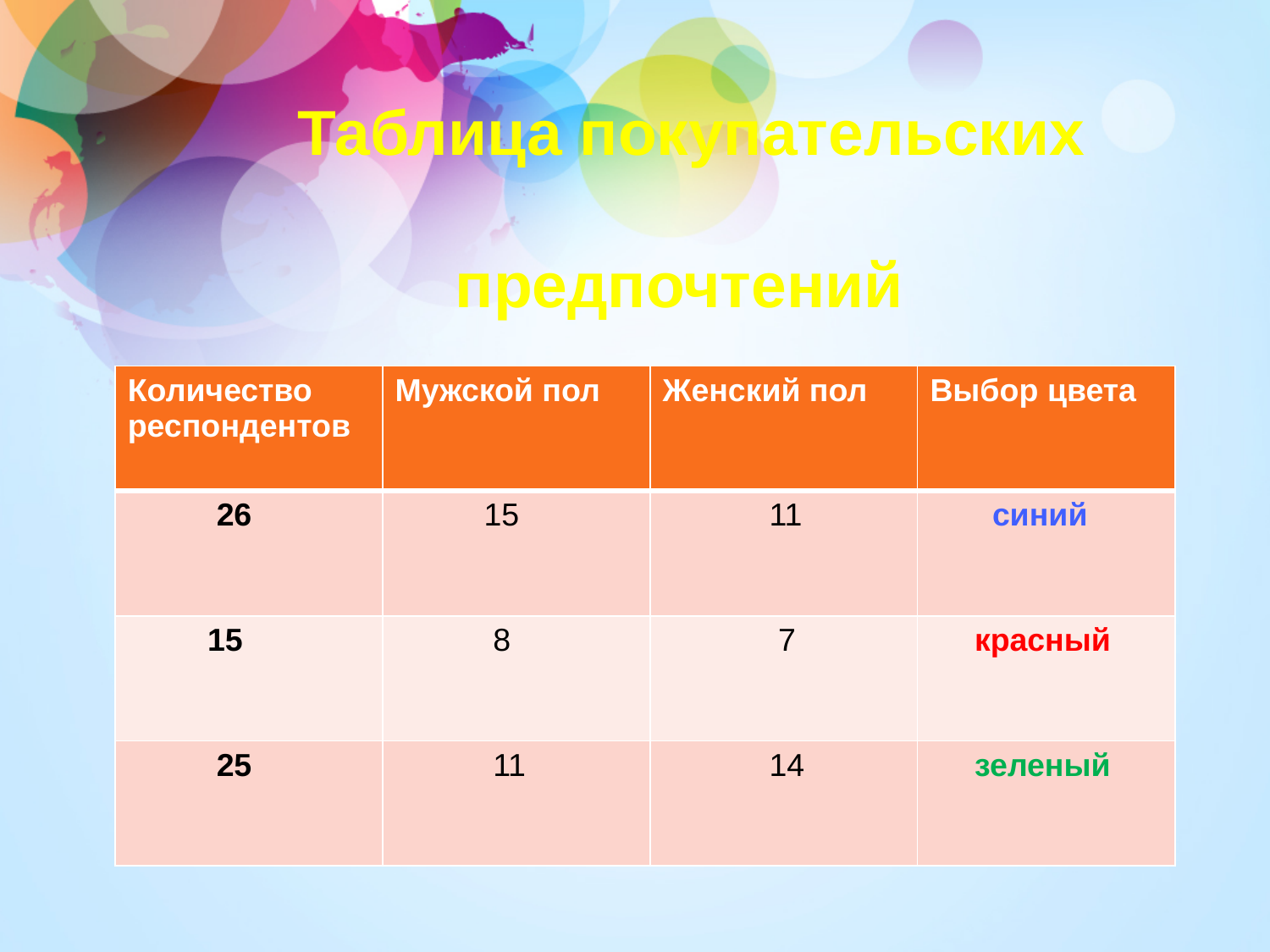

# Таблица покупательских предпочтений
| Количество респондентов | Мужской пол | Женский пол | Выбор цвета |
| --- | --- | --- | --- |
| 26 | 15 | 11 | синий |
| 15 | 8 | 7 | красный |
| 25 | 11 | 14 | зеленый |